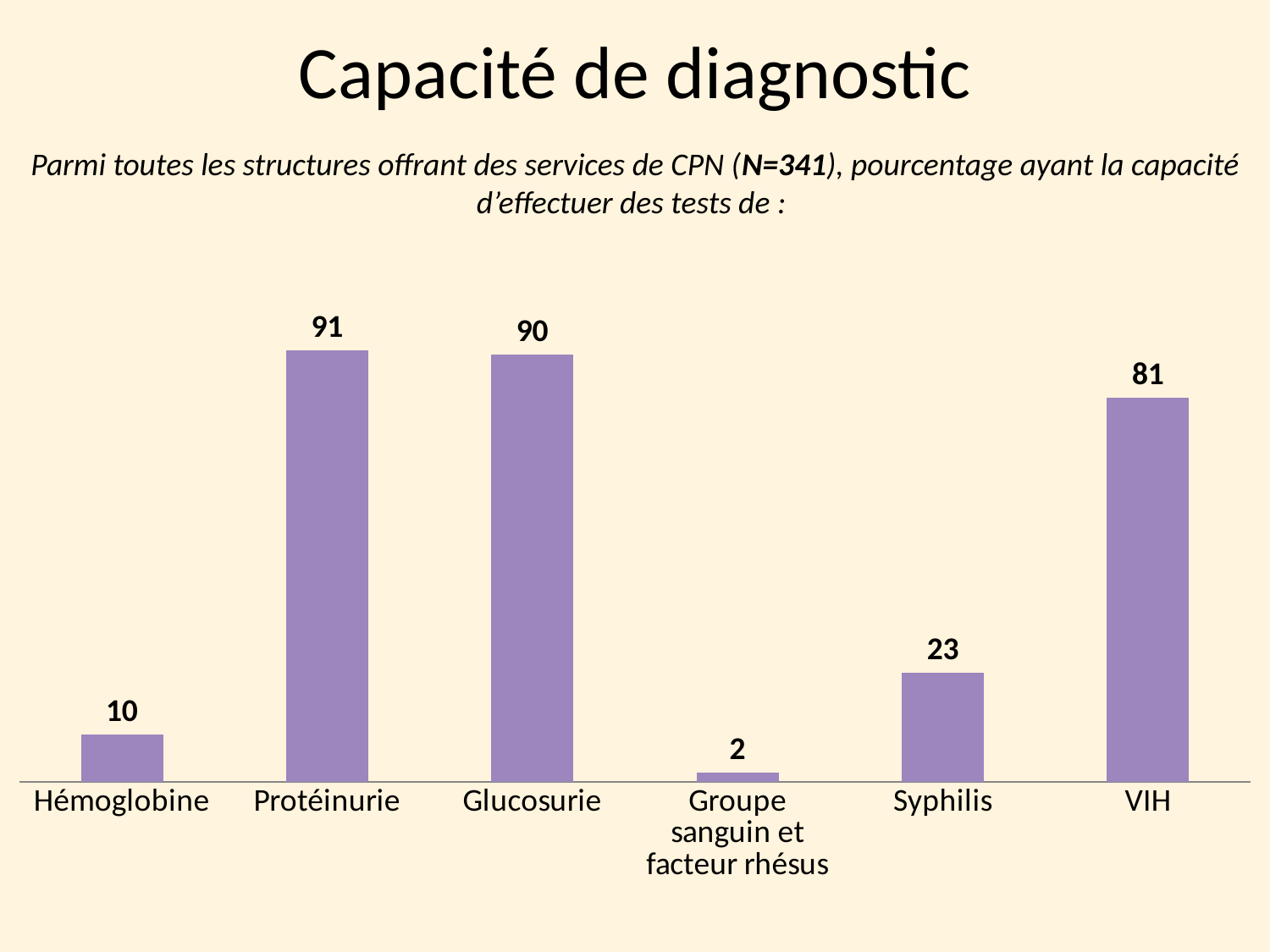

Capacité de diagnostic
Parmi toutes les structures offrant des services de CPN (N=341), pourcentage ayant la capacité d’effectuer des tests de :

### Chart

| Category | Series 1 |
|---|---|
| Hémoglobine | 10.0 |
| Protéinurie | 91.0 |
| Glucosurie | 90.0 |
| Groupe sanguin et facteur rhésus | 2.0 |
| Syphilis | 23.0 |
| VIH | 81.0 |